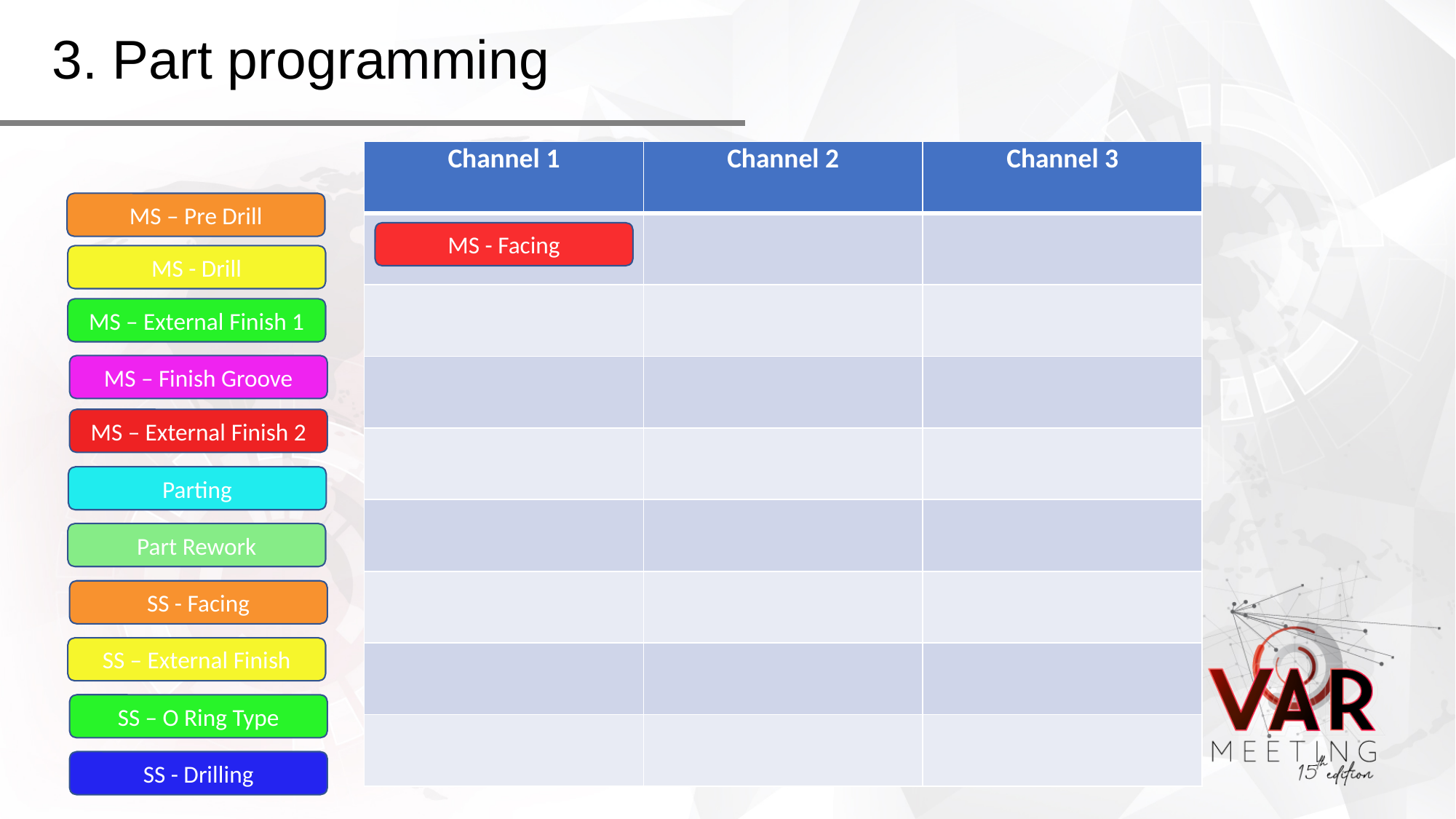

# 3. Part programming
| Channel 1 | Channel 2 | Channel 3 |
| --- | --- | --- |
|  |  |  |
|  |  |  |
|  |  |  |
|  |  |  |
|  |  |  |
|  |  |  |
|  |  |  |
|  |  |  |

MS – Pre Drill
MS - Facing
MS - Drill
MS – External Finish 1
MS – Finish Groove
MS – External Finish 2
Parting
Part Rework
SS - Facing
SS – External Finish
SS – O Ring Type
SS - Drilling